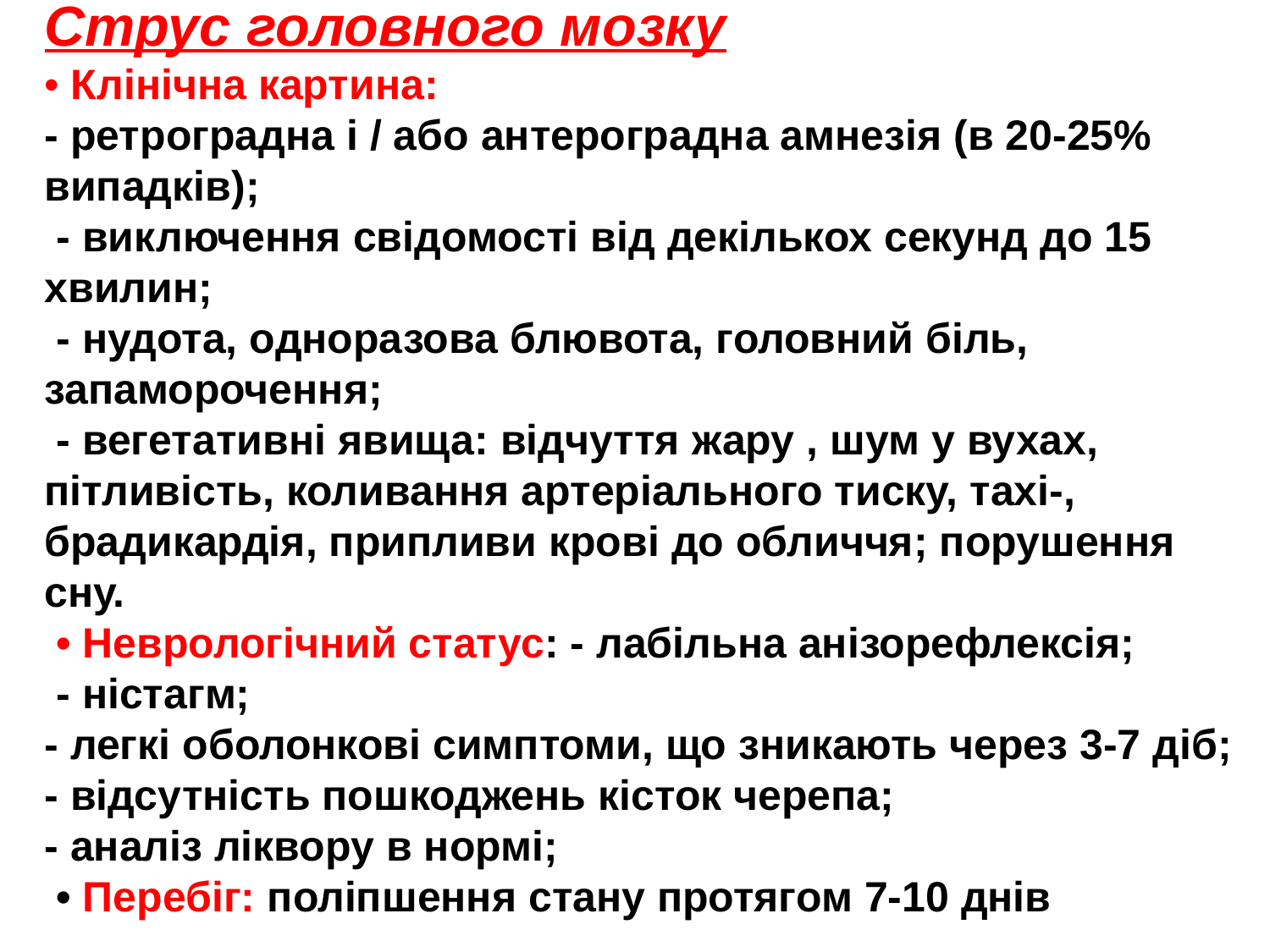

# Струс головного мозку • Клінічна картина: - ретроградна і / або антероградна амнезія (в 20-25% випадків); - виключення свідомості від декількох секунд до 15 хвилин; - нудота, одноразова блювота, головний біль, запаморочення; - вегетативні явища: відчуття жару , шум у вухах, пітливість, коливання артеріального тиску, тахі-, брадикардія, припливи крові до обличчя; порушення сну. • Неврологічний статус: - лабільна анізорефлексія; - ністагм; - легкі оболонкові симптоми, що зникають через 3-7 діб; - відсутність пошкоджень кісток черепа; - аналіз ліквору в нормі; • Перебіг: поліпшення стану протягом 7-10 днів